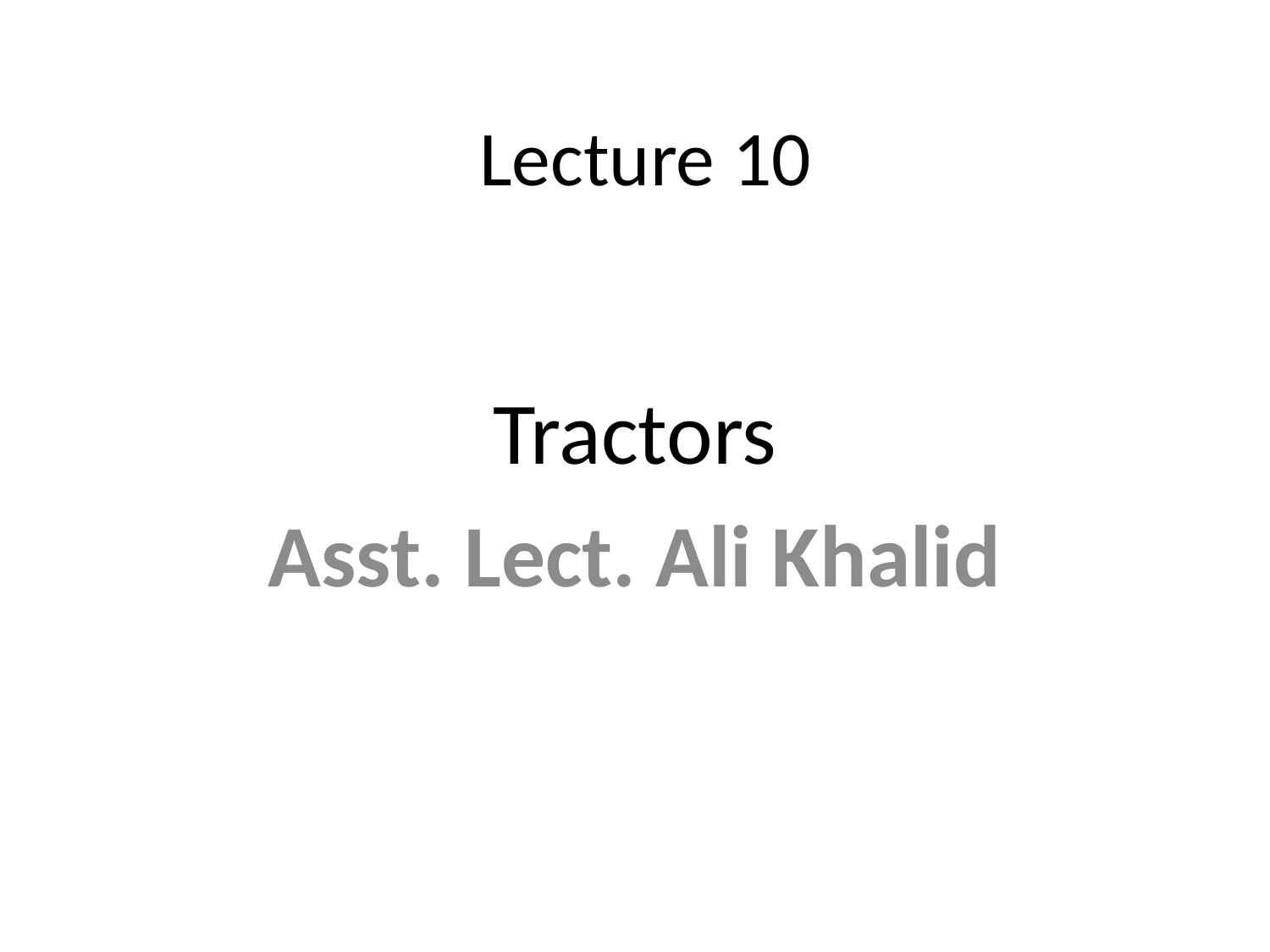

# Lecture 10
Tractors
Asst. Lect. Ali Khalid